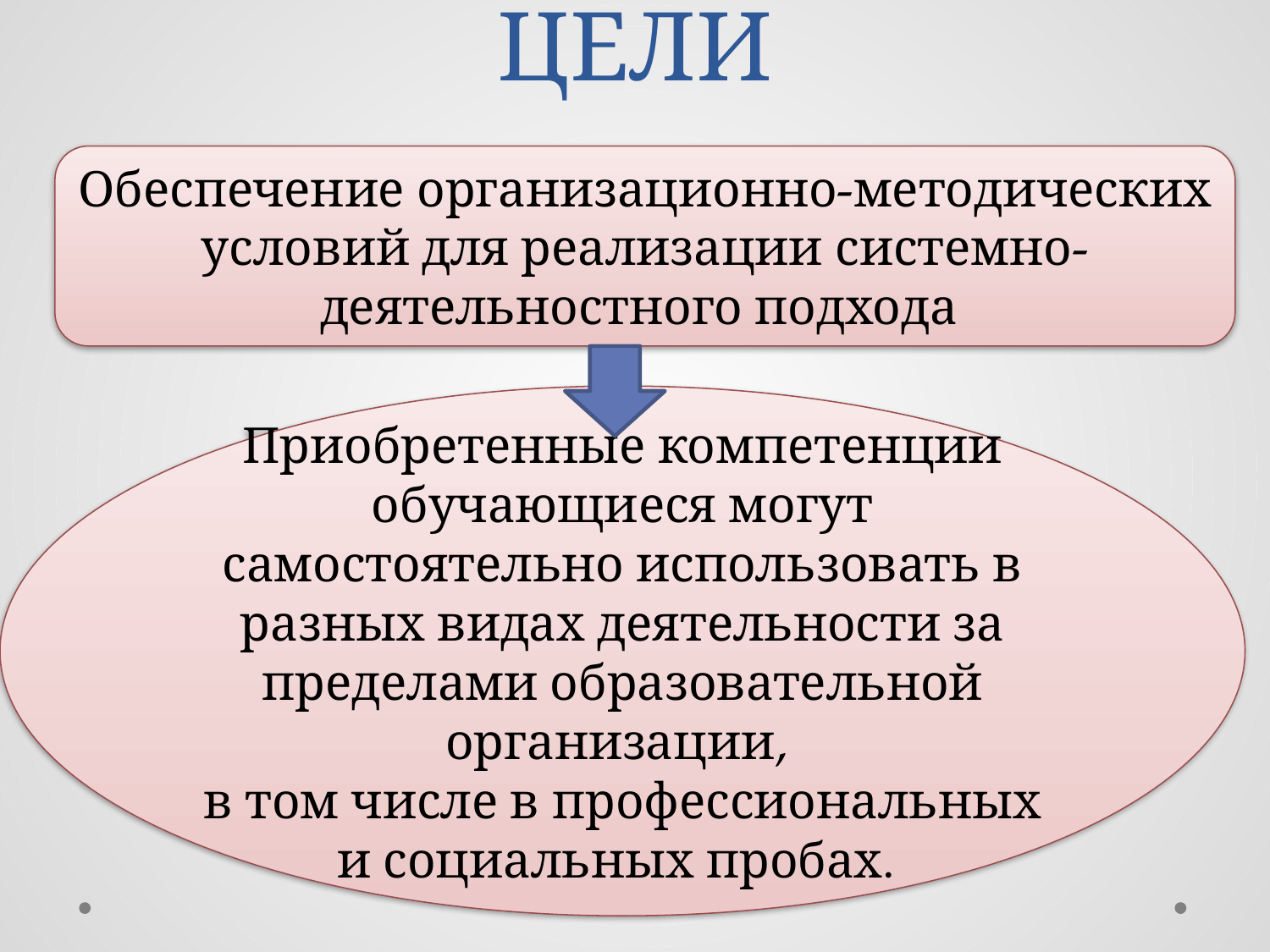

# ЦЕЛИ
Обеспечение организационно-методических условий для реализации системно-деятельностного подхода

Приобретенные компетенции обучающиеся могут самостоятельно использовать в разных видах деятельности за пределами образовательной организации,
в том числе в профессиональных и социальных пробах.